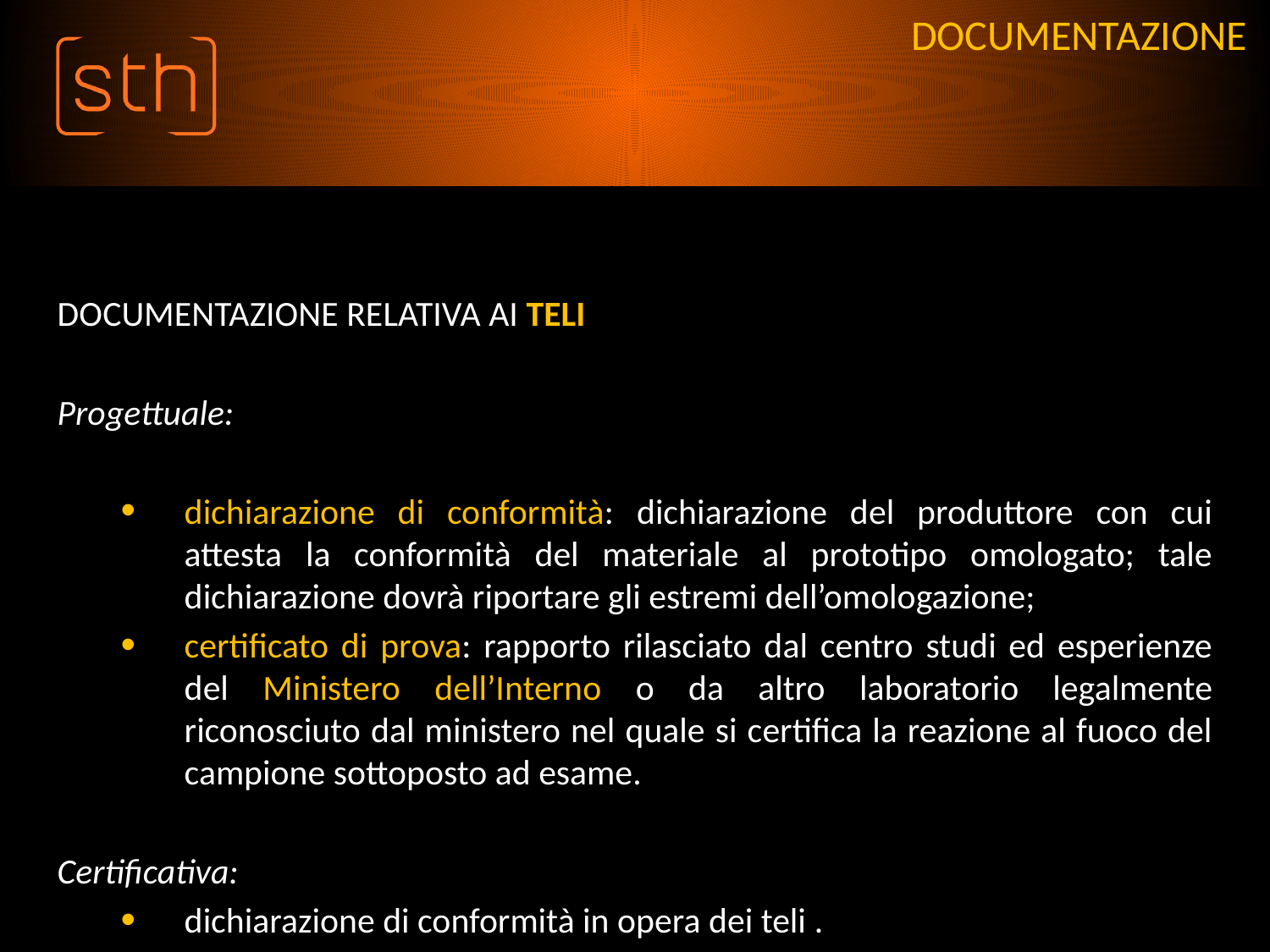

# DOCUMENTAZIONE

DOCUMENTAZIONE RELATIVA AI TELI

Progettuale:

dichiarazione di conformità: dichiarazione del produttore con cui attesta la conformità del materiale al prototipo omologato; tale dichiarazione dovrà riportare gli estremi dell’omologazione;
certificato di prova: rapporto rilasciato dal centro studi ed esperienze del Ministero dell’Interno o da altro laboratorio legalmente riconosciuto dal ministero nel quale si certifica la reazione al fuoco del campione sottoposto ad esame.

Certificativa:
dichiarazione di conformità in opera dei teli .